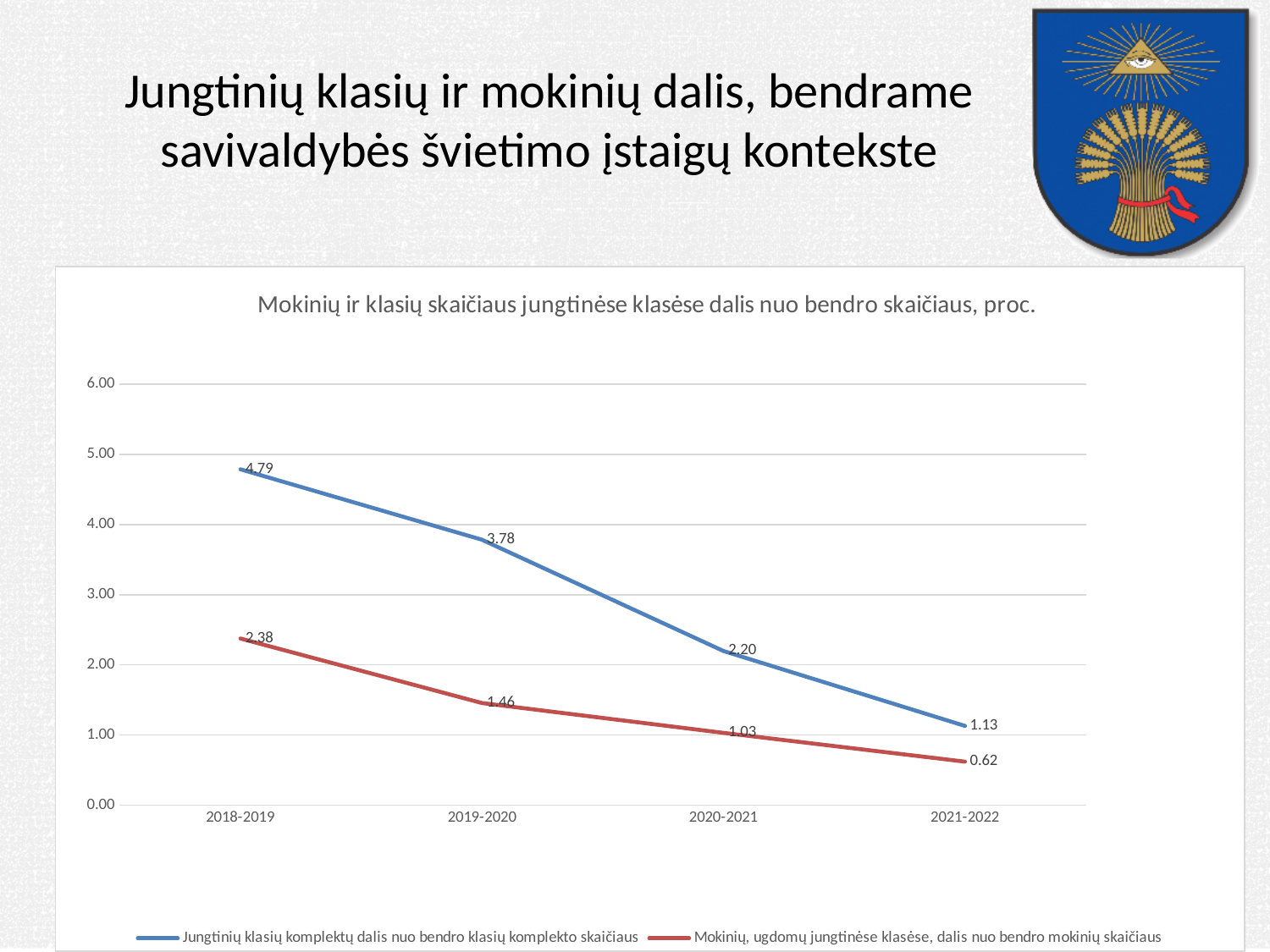

# Jungtinių klasių ir mokinių dalis, bendrame savivaldybės švietimo įstaigų kontekste

### Chart: Mokinių ir klasių skaičiaus jungtinėse klasėse dalis nuo bendro skaičiaus, proc.

| Category | Jungtinių klasių komplektų dalis nuo bendro klasių komplekto skaičiaus | Mokinių, ugdomų jungtinėse klasėse, dalis nuo bendro mokinių skaičiaus |
|---|---|---|
| 2018-2019 | 4.787234042553192 | 2.37553702299722 |
| 2019-2020 | 3.7837837837837838 | 1.4559386973180077 |
| 2020-2021 | 2.197802197802198 | 1.03145951521403 |
| 2021-2022 | 1.13 | 0.62 |